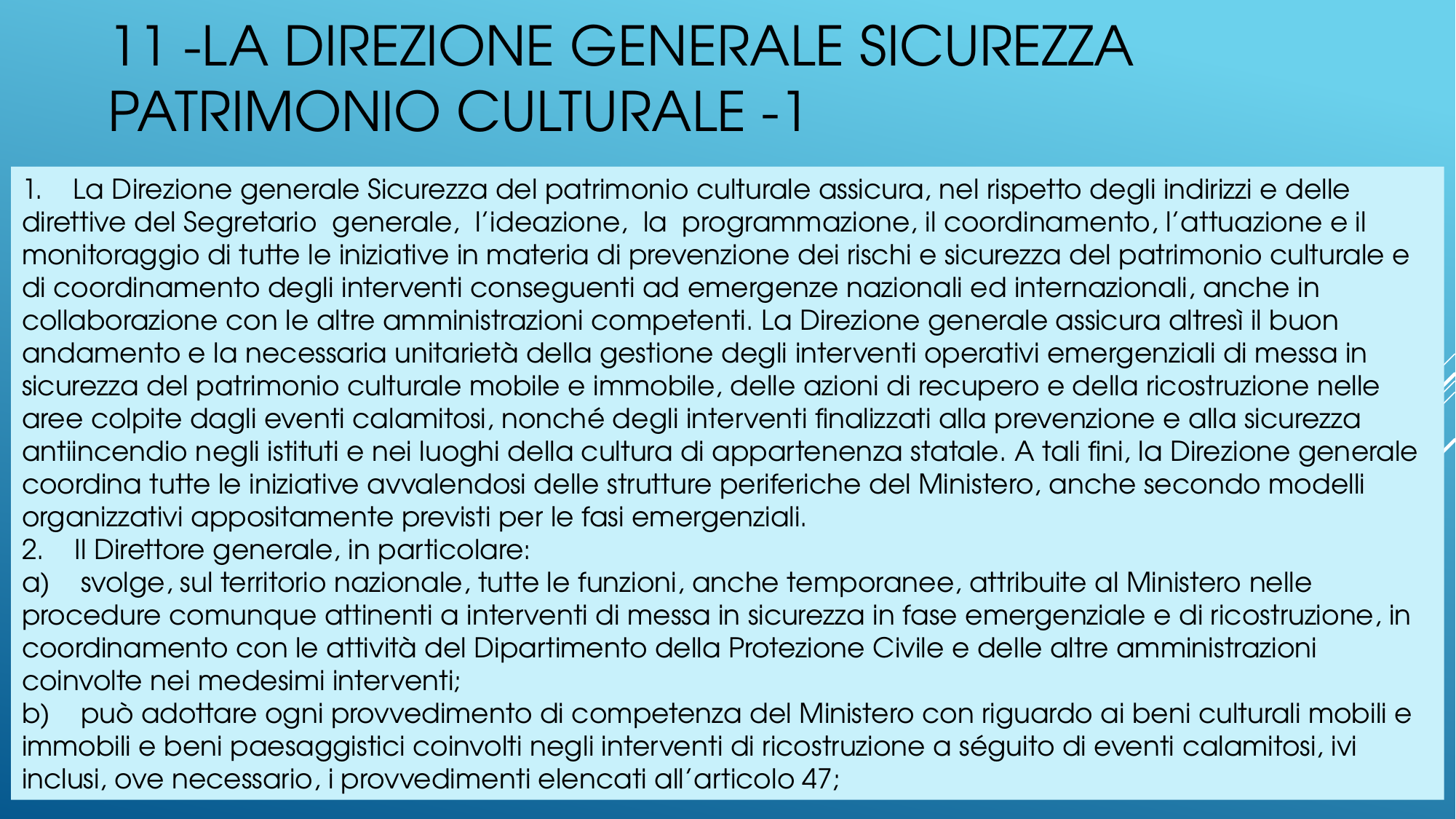

# 11 -LA DIREZIONE GENERALE sicurezza patrimonio culturale -1
1.    La Direzione generale Sicurezza del patrimonio culturale assicura, nel rispetto degli indirizzi e delle direttive del Segretario  generale,  l’ideazione,  la  programmazione, il coordinamento, l’attuazione e il monitoraggio di tutte le iniziative in materia di prevenzione dei rischi e sicurezza del patrimonio culturale e di coordinamento degli interventi conseguenti ad emergenze nazionali ed internazionali, anche in collaborazione con le altre amministrazioni competenti. La Direzione generale assicura altresì il buon andamento e la necessaria unitarietà della gestione degli interventi operativi emergenziali di messa in sicurezza del patrimonio culturale mobile e immobile, delle azioni di recupero e della ricostruzione nelle aree colpite dagli eventi calamitosi, nonché degli interventi finalizzati alla prevenzione e alla sicurezza antiincendio negli istituti e nei luoghi della cultura di appartenenza statale. A tali fini, la Direzione generale coordina tutte le iniziative avvalendosi delle strutture periferiche del Ministero, anche secondo modelli organizzativi appositamente previsti per le fasi emergenziali.
2.    Il Direttore generale, in particolare:
a)    svolge, sul territorio nazionale, tutte le funzioni, anche temporanee, attribuite al Ministero nelle procedure comunque attinenti a interventi di messa in sicurezza in fase emergenziale e di ricostruzione, in coordinamento con le attività del Dipartimento della Protezione Civile e delle altre amministrazioni coinvolte nei medesimi interventi;
b)    può adottare ogni provvedimento di competenza del Ministero con riguardo ai beni culturali mobili e immobili e beni paesaggistici coinvolti negli interventi di ricostruzione a séguito di eventi calamitosi, ivi inclusi, ove necessario, i provvedimenti elencati all’articolo 47;